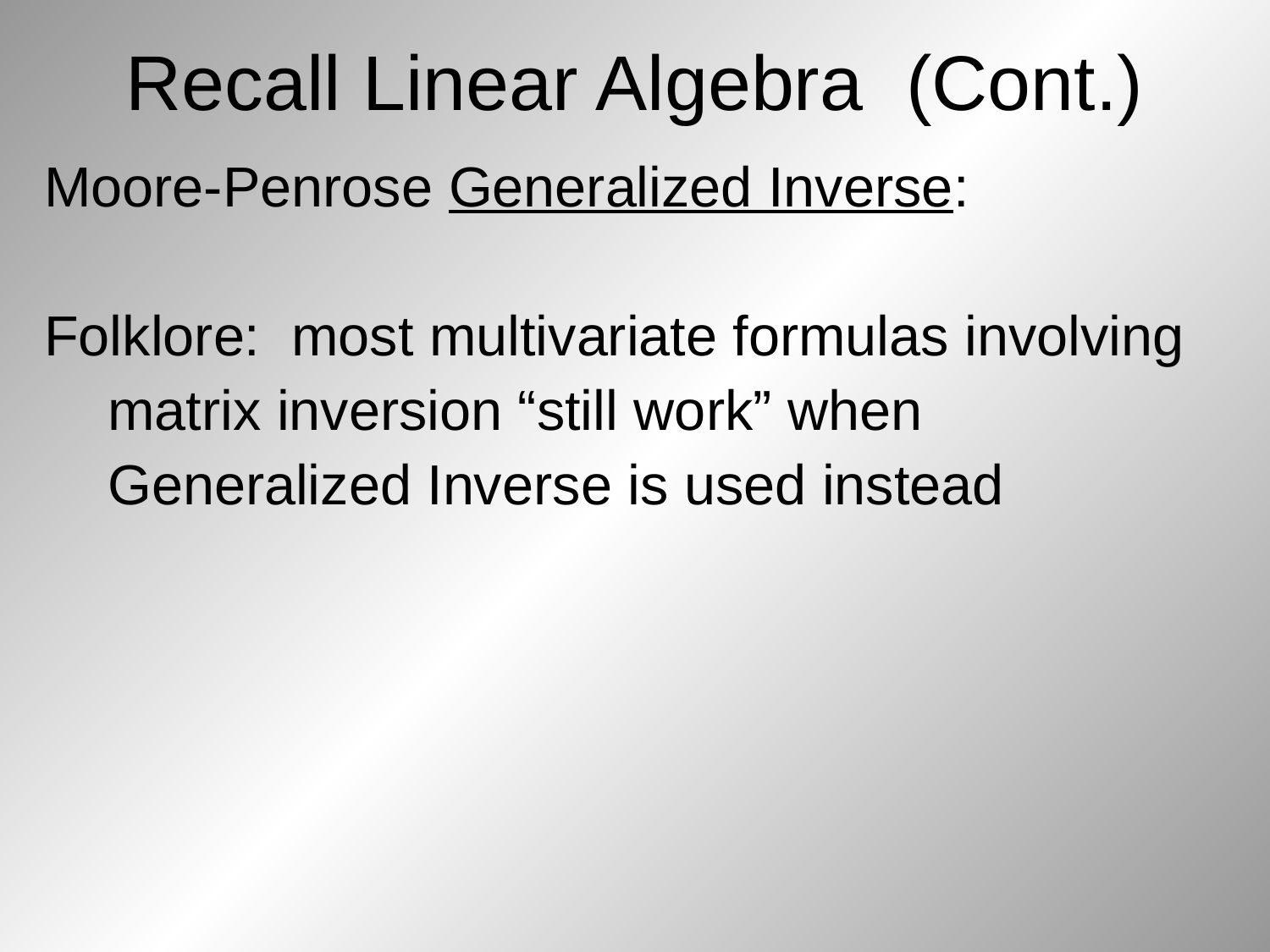

# Recall Linear Algebra  (Cont.)
Moore-Penrose Generalized Inverse:

Folklore:  most multivariate formulas involving matrix inversion “still work” when Generalized Inverse is used instead